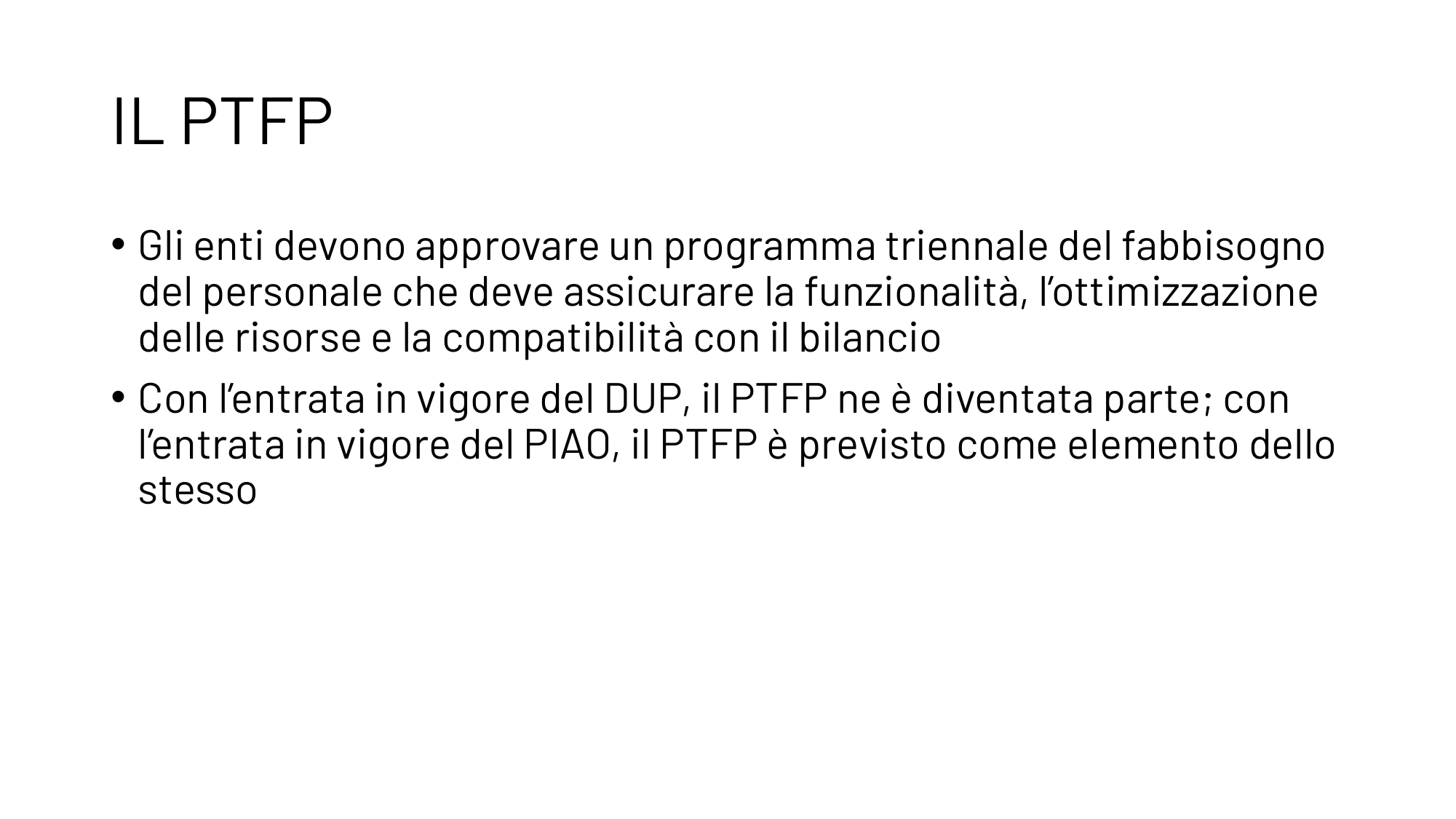

# IL PTFP
Gli enti devono approvare un programma triennale del fabbisogno del personale che deve assicurare la funzionalità, l’ottimizzazione delle risorse e la compatibilità con il bilancio
Con l’entrata in vigore del DUP, il PTFP ne è diventata parte; con l’entrata in vigore del PIAO, il PTFP è previsto come elemento dello stesso